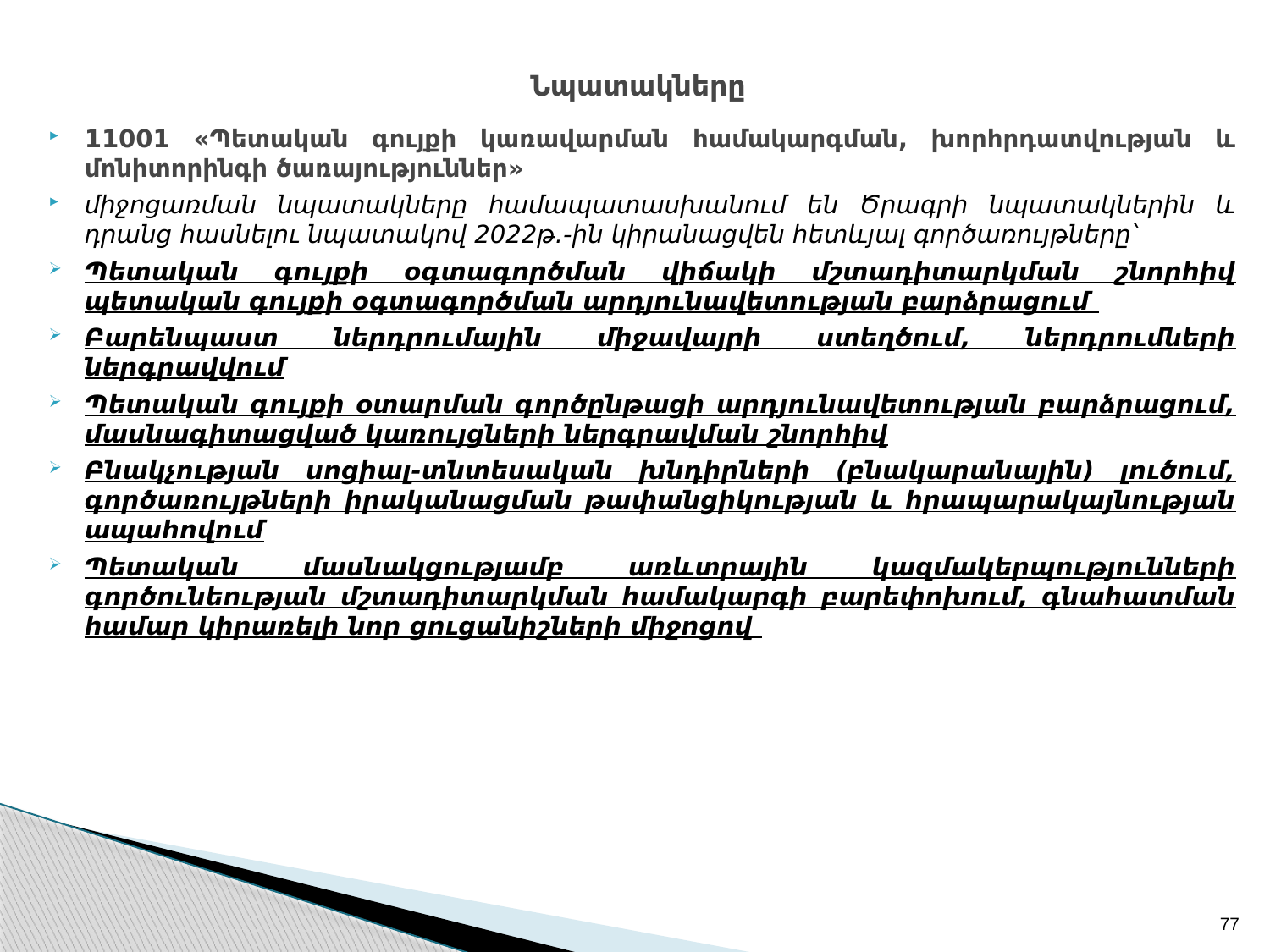

# Նպատակները
11001 «Պետական գույքի կառավարման համակարգման, խորհրդատվության և մոնիտորինգի ծառայություններ»
միջոցառման նպատակները համապատասխանում են Ծրագրի նպատակներին և դրանց հասնելու նպատակով 2022թ.-ին կիրանացվեն հետևյալ գործառույթները՝
Պետական գույքի օգտագործման վիճակի մշտադիտարկման շնորհիվ պետական գույքի օգտագործման արդյունավետության բարձրացում
Բարենպաստ ներդրումային միջավայրի ստեղծում, ներդրումների ներգրավվում
Պետական գույքի օտարման գործընթացի արդյունավետության բարձրացում, մասնագիտացված կառույցների ներգրավման շնորհիվ
Բնակչության սոցիալ-տնտեսական խնդիրների (բնակարանային) լուծում, գործառույթների իրականացման թափանցիկության և հրապարակայնության ապահովում
Պետական մասնակցությամբ առևտրային կազմակերպությունների գործունեության մշտադիտարկման համակարգի բարեփոխում, գնահատման համար կիրառելի նոր ցուցանիշների միջոցով

77